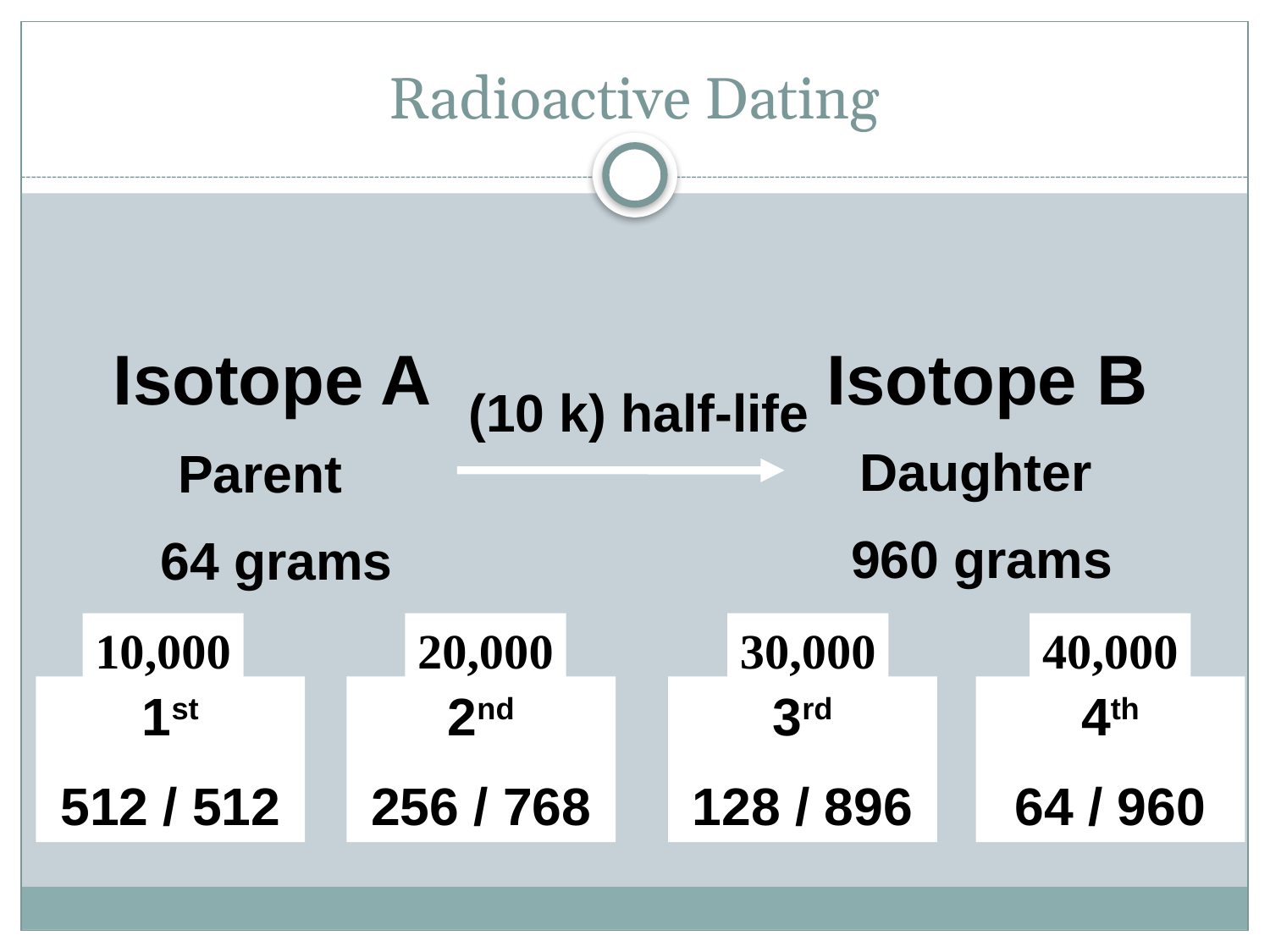

# Radioactive Dating
Isotope A
Isotope B
(10 k) half-life
Daughter
Parent

960 grams
64 grams
10,000
20,000
30,000
40,000
1st
512 / 512
2nd
256 / 768
3rd
128 / 896
4th
64 / 960